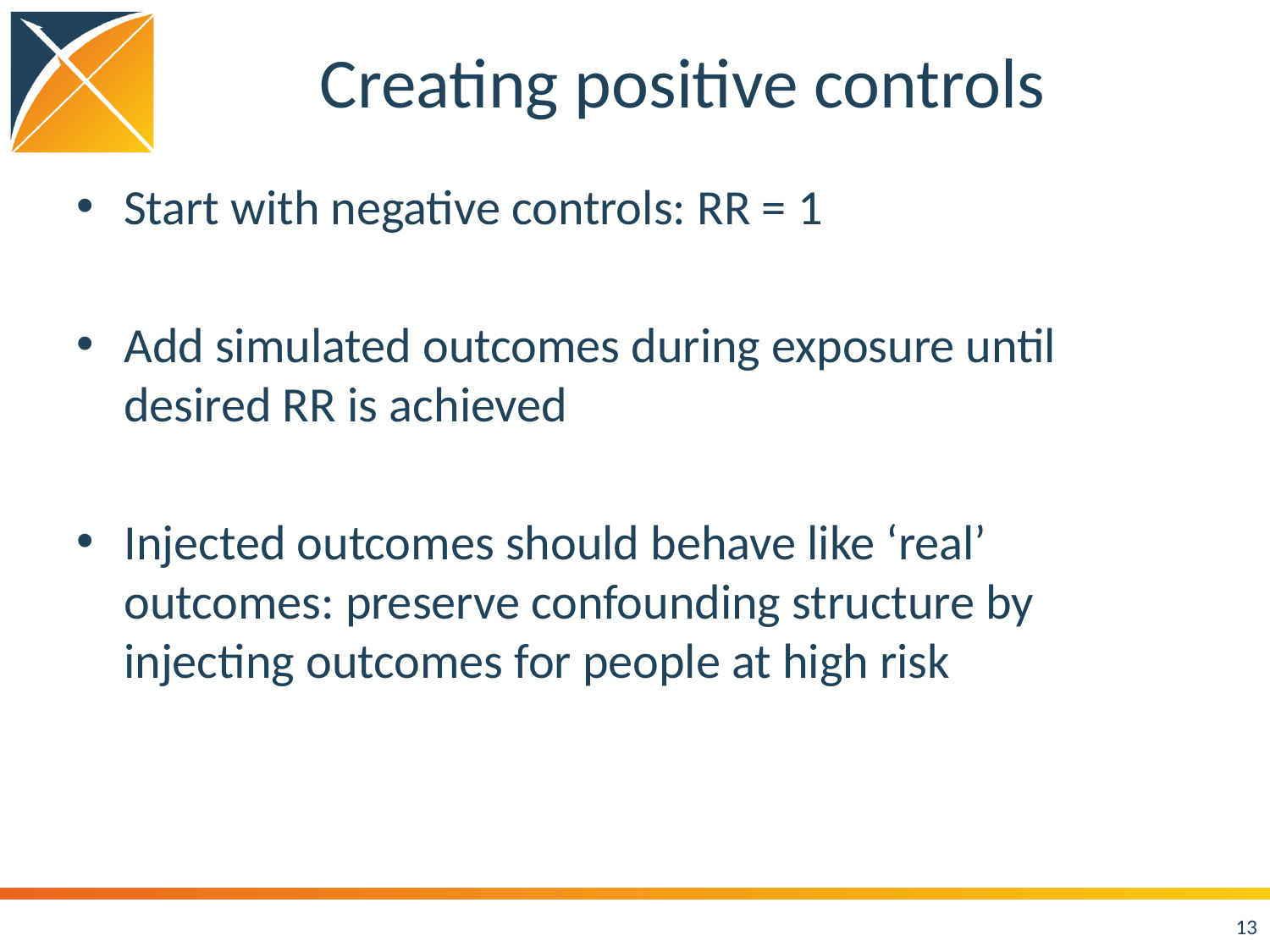

# Creating positive controls
Start with negative controls: RR = 1

Add simulated outcomes during exposure until desired RR is achieved

Injected outcomes should behave like ‘real’ outcomes: preserve confounding structure by injecting outcomes for people at high risk
13